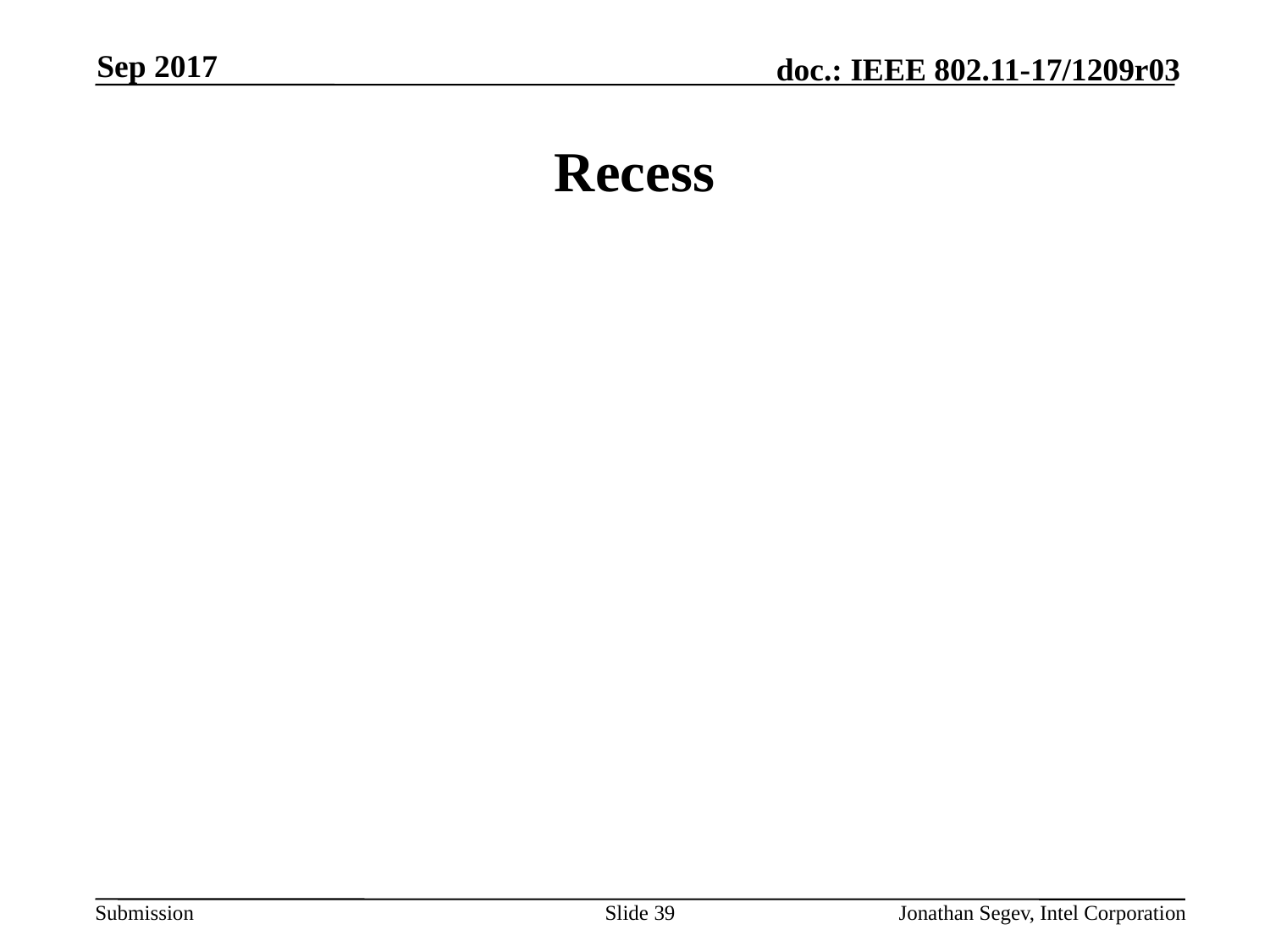

Sep 2017
# Recess

Slide 39
Jonathan Segev, Intel Corporation